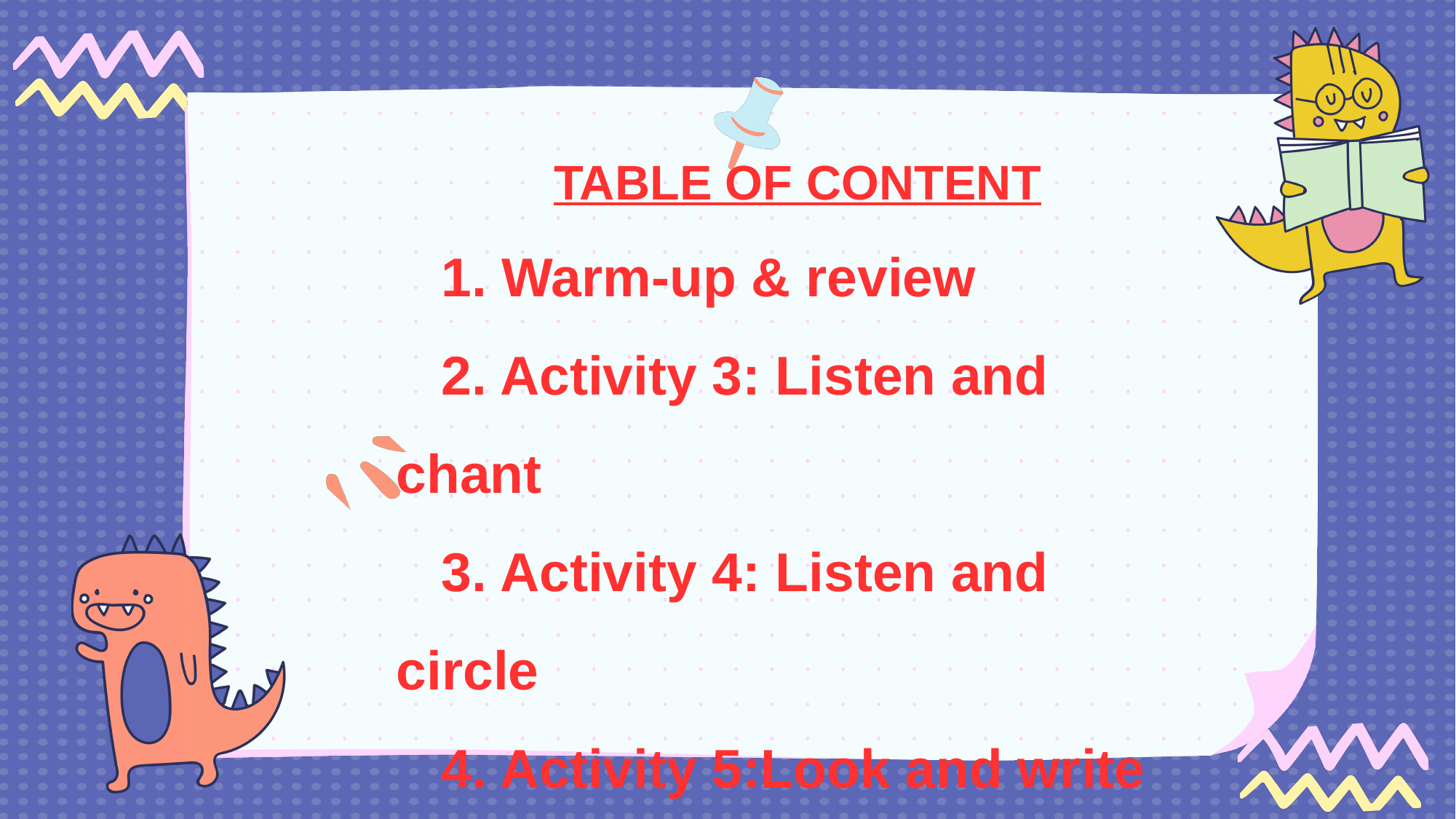

TABLE OF CONTENT
   1. Warm-up & review
   2. Activity 3: Listen and chant
   3. Activity 4: Listen and circle
   4. Activity 5:Look and write
   5. Fun corner & wrap-up